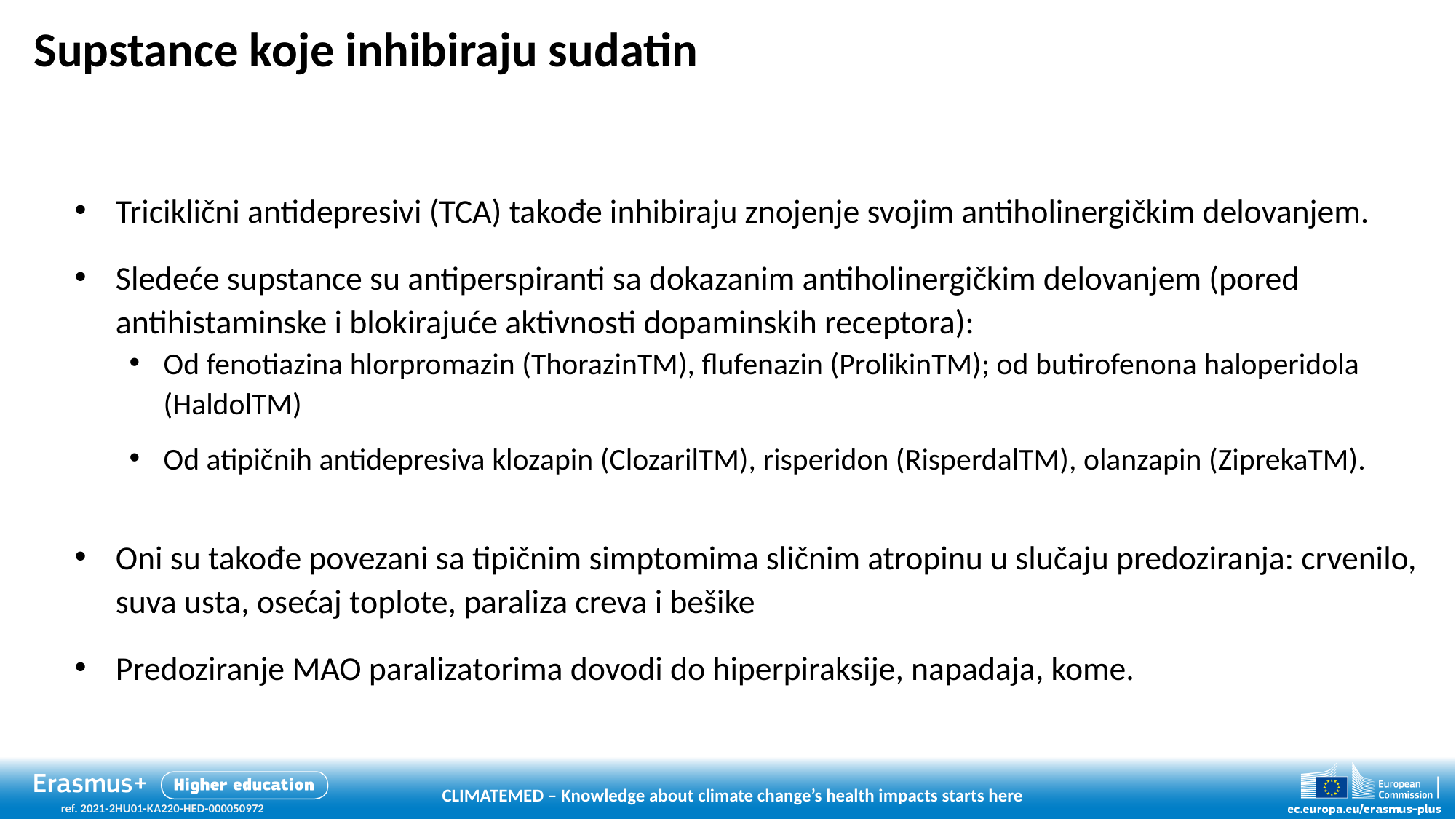

# Supstance koje inhibiraju sudatin
Triciklični antidepresivi (TCA) takođe inhibiraju znojenje svojim antiholinergičkim delovanjem.
Sledeće supstance su antiperspiranti sa dokazanim antiholinergičkim delovanjem (pored antihistaminske i blokirajuće aktivnosti dopaminskih receptora):
Od fenotiazina hlorpromazin (ThorazinTM), flufenazin (ProlikinTM); od butirofenona haloperidola (HaldolTM)
Od atipičnih antidepresiva klozapin (ClozarilTM), risperidon (RisperdalTM), olanzapin (ZiprekaTM).

Oni su takođe povezani sa tipičnim simptomima sličnim atropinu u slučaju predoziranja: crvenilo, suva usta, osećaj toplote, paraliza creva i bešike
Predoziranje MAO paralizatorima dovodi do hiperpiraksije, napadaja, kome.